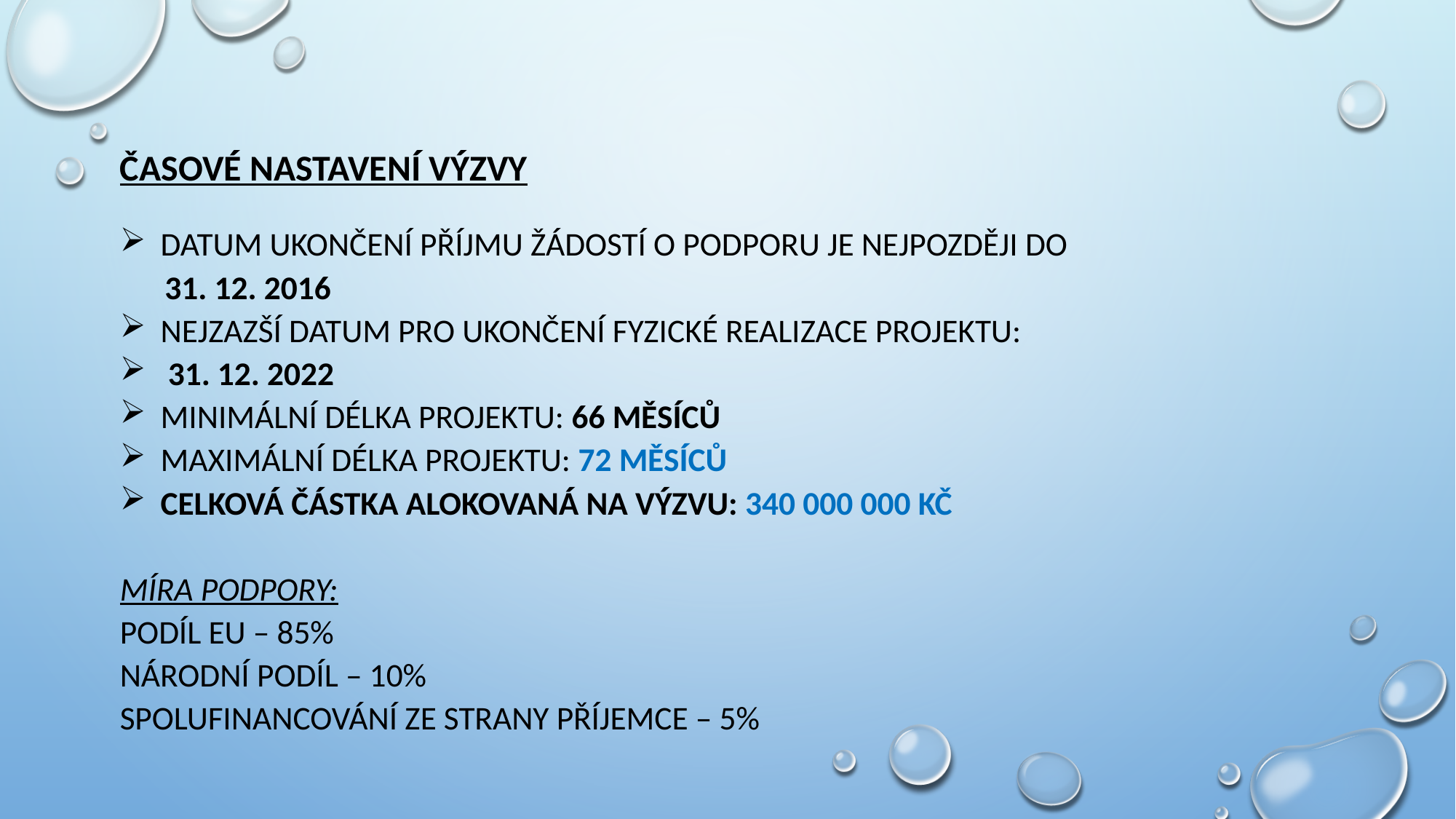

# časové nastavení výzvy
datum ukončení příjmu žádostí o podporu je nejpozději do
      31. 12. 2016
nejzazší datum pro ukončení fyzické realizace projektu:
 31. 12. 2022
minimální délka projektu: 66 měsíců
maximální délka projektu: 72 měsíců
Celková částka alokovaná na výzvu: 340 000 000 Kč

Míra podpory:
podíl EU – 85%
národní podíl – 10%
spolufinancování ze strany příjemce – 5%